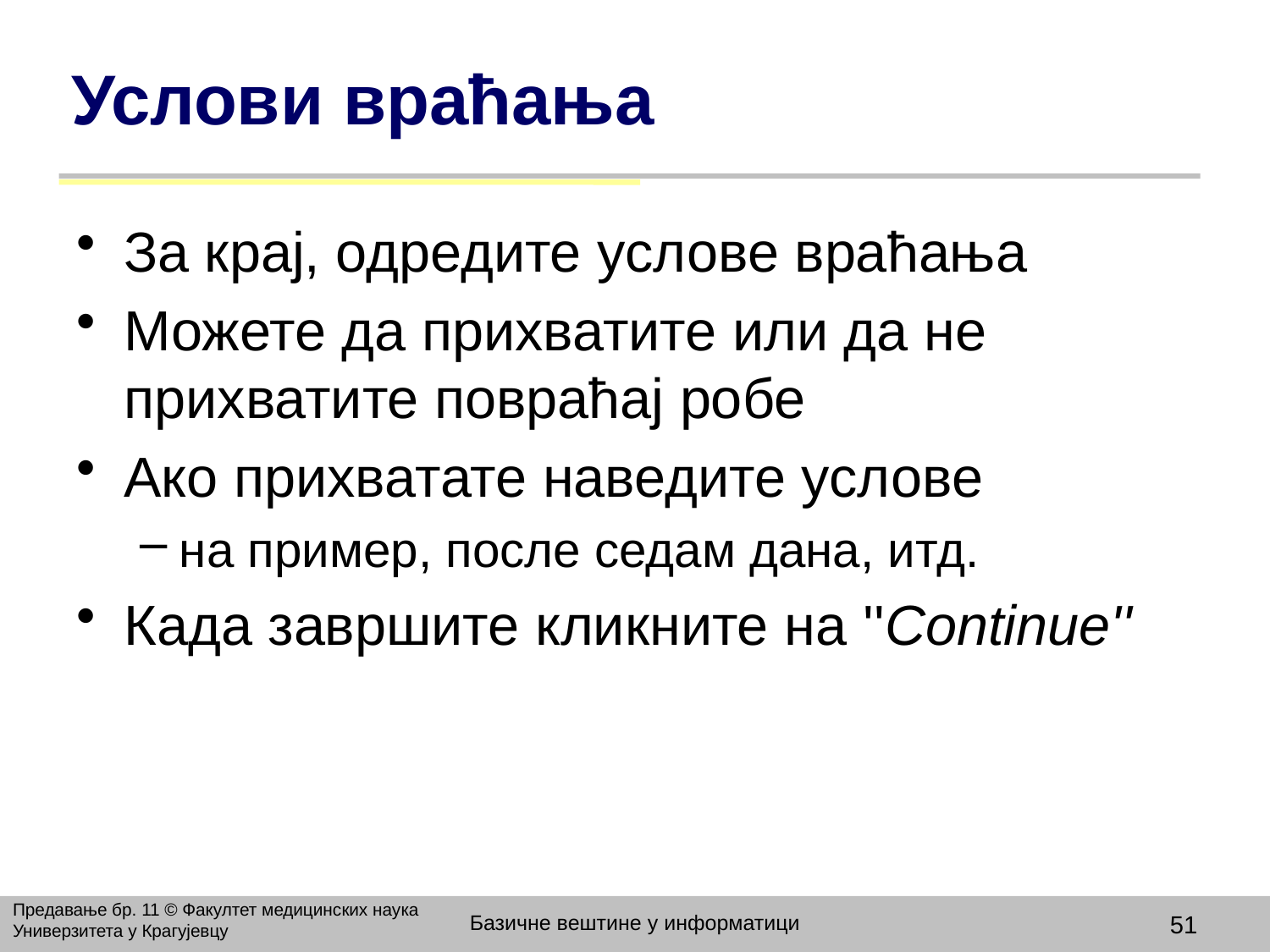

# Услови враћања
За крај, одредите услове враћања
Можете да прихватите или да не прихватите повраћај робе
Ако прихватате наведите услове
на пример, после седам дана, итд.
Када завршите кликните на ''Сontinue''
Предавање бр. 11 © Факултет медицинских наука Универзитета у Крагујевцу
Базичне вештине у информатици
51